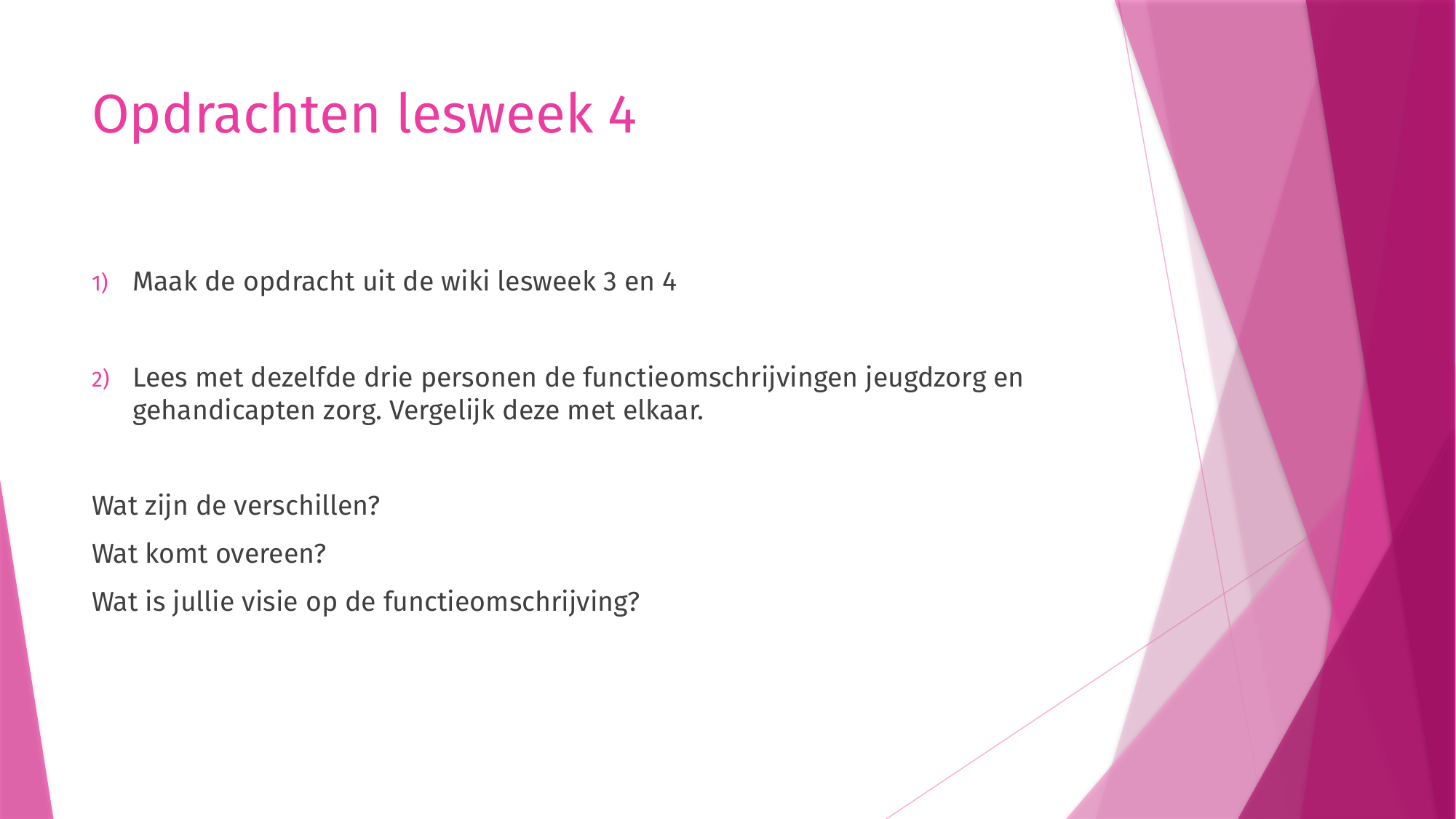

# Opdrachten lesweek 4
Maak de opdracht uit de wiki lesweek 3 en 4

Lees met dezelfde drie personen de functieomschrijvingen jeugdzorg en gehandicapten zorg. Vergelijk deze met elkaar.

Wat zijn de verschillen?
Wat komt overeen?
Wat is jullie visie op de functieomschrijving?